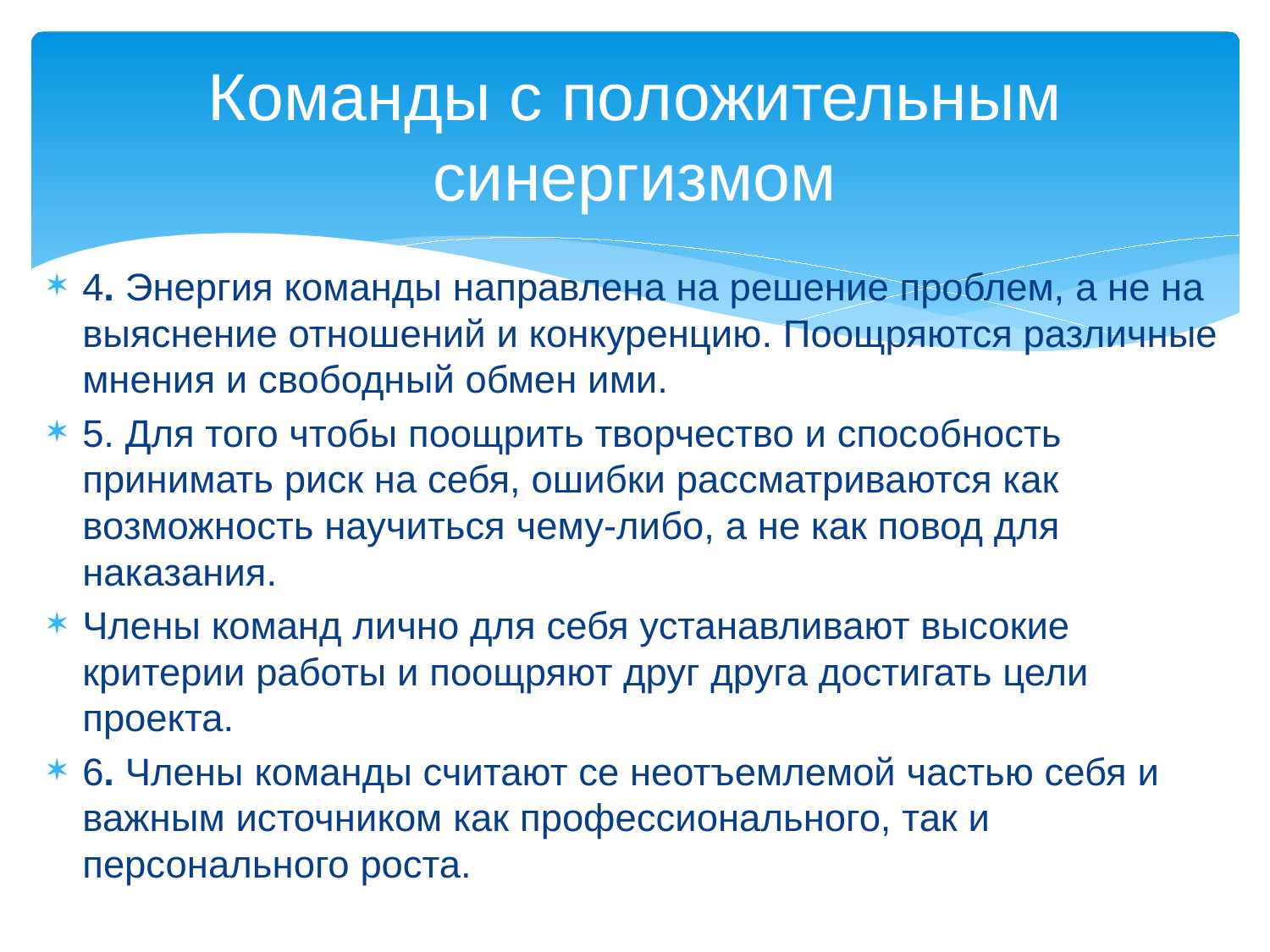

# Команды с положительным синергизмом
4. Энергия команды направлена на решение проблем, а не на выяснение отношений и конкуренцию. Поощряются различные мнения и свободный обмен ими.
5. Для того чтобы поощрить творчество и способность принимать риск на себя, ошибки рассматриваются как возможность научиться чему-либо, а не как повод для наказания.
Члены команд лично для себя устанавливают высокие критерии работы и поощряют друг друга достигать цели проекта.
6. Члены команды считают се неотъемлемой частью себя и важным источником как профессионального, так и персонального роста.